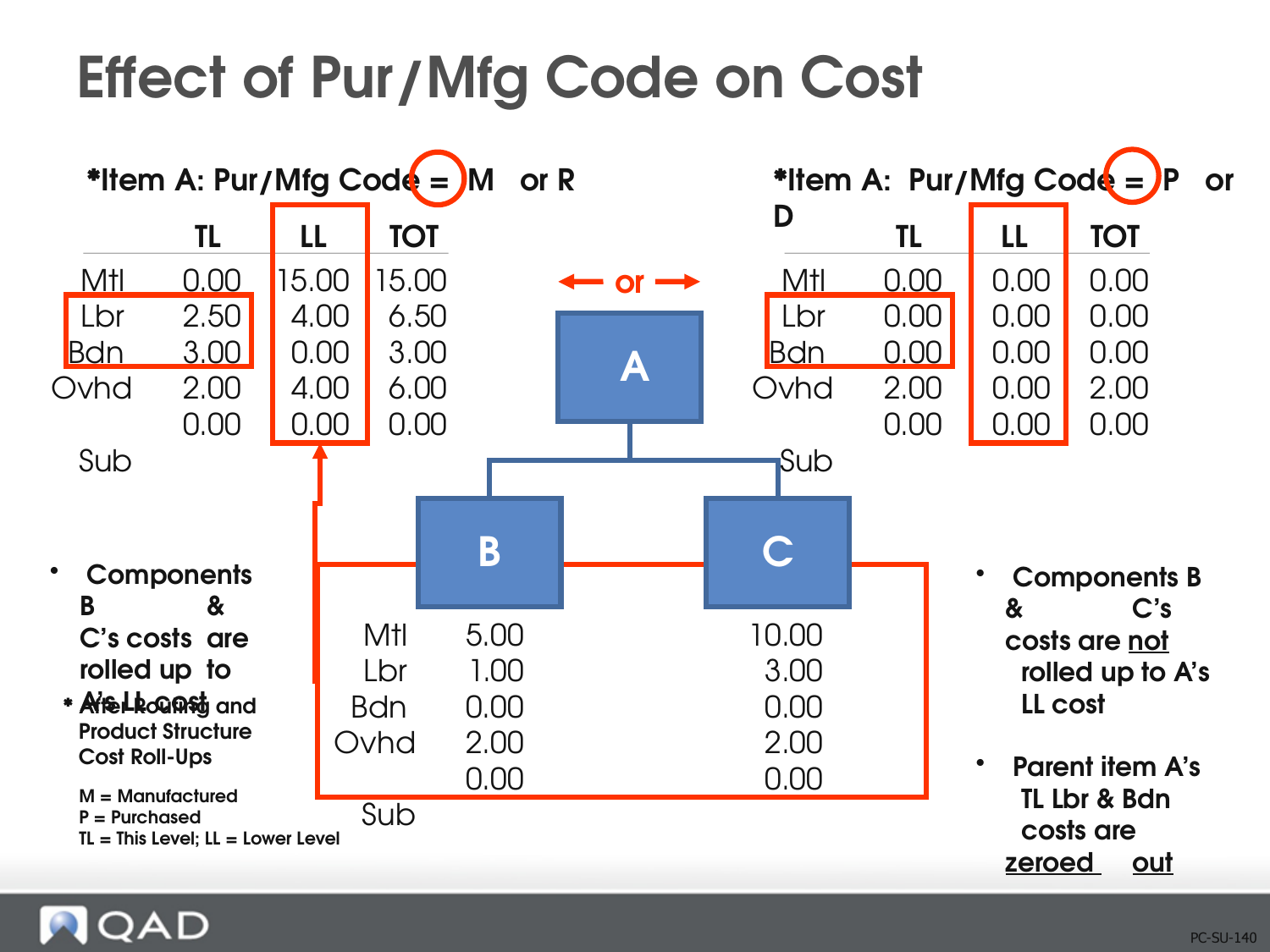

# Effect of Pur/Mfg Code on Cost

*Item A: Pur/Mfg Code =  M   or R
*Item A:  Pur/Mfg Code =  P   or D

TOT
TOT
TL
LL
TL
LL

Mtl
 Lbr
 Bdn
 Ovhd
 Sub
0.00
2.50
3.00
2.00
0.00
15.00
4.00
0.00
4.00
0.00
15.00
6.50
3.00
6.00
0.00
or
Mtl
 Lbr
 Bdn
 Ovhd
 Sub
0.00
0.00
0.00
2.00
0.00
0.00
0.00
0.00
0.00
0.00
0.00
0.00
0.00
2.00
0.00

A

B
C
 Components B 	& C’s costs 	are rolled up 	to A’s LL cost
 Components B & 	C’s costs are not 	rolled up to A’s 	LL cost
 Parent item A’s 	TL Lbr & Bdn 	costs are zeroed 	out

Mtl
 Lbr
 Bdn
 Ovhd
 Sub
5.00
1.00
0.00
2.00
0.00
10.00
3.00
0.00
2.00
0.00
* After Routing and 	Product Structure 	Cost Roll-Ups
M = Manufactured
P = Purchased
TL = This Level; LL = Lower Level
PC-SU-140